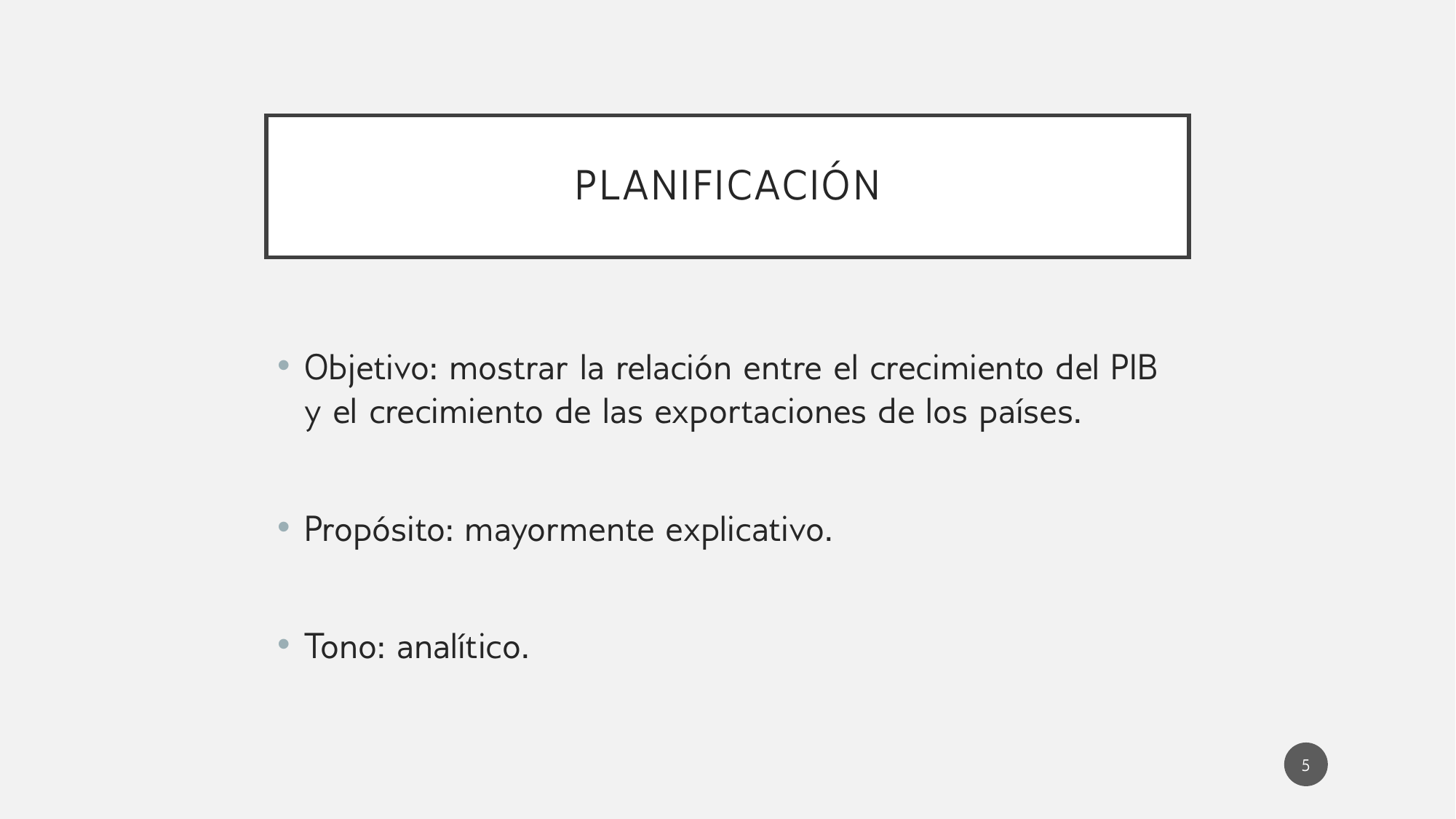

# PLANIFICACIÓN
Objetivo: mostrar la relación entre el crecimiento del PIB y el crecimiento de las exportaciones de los países.

Propósito: mayormente explicativo.

Tono: analítico.

5